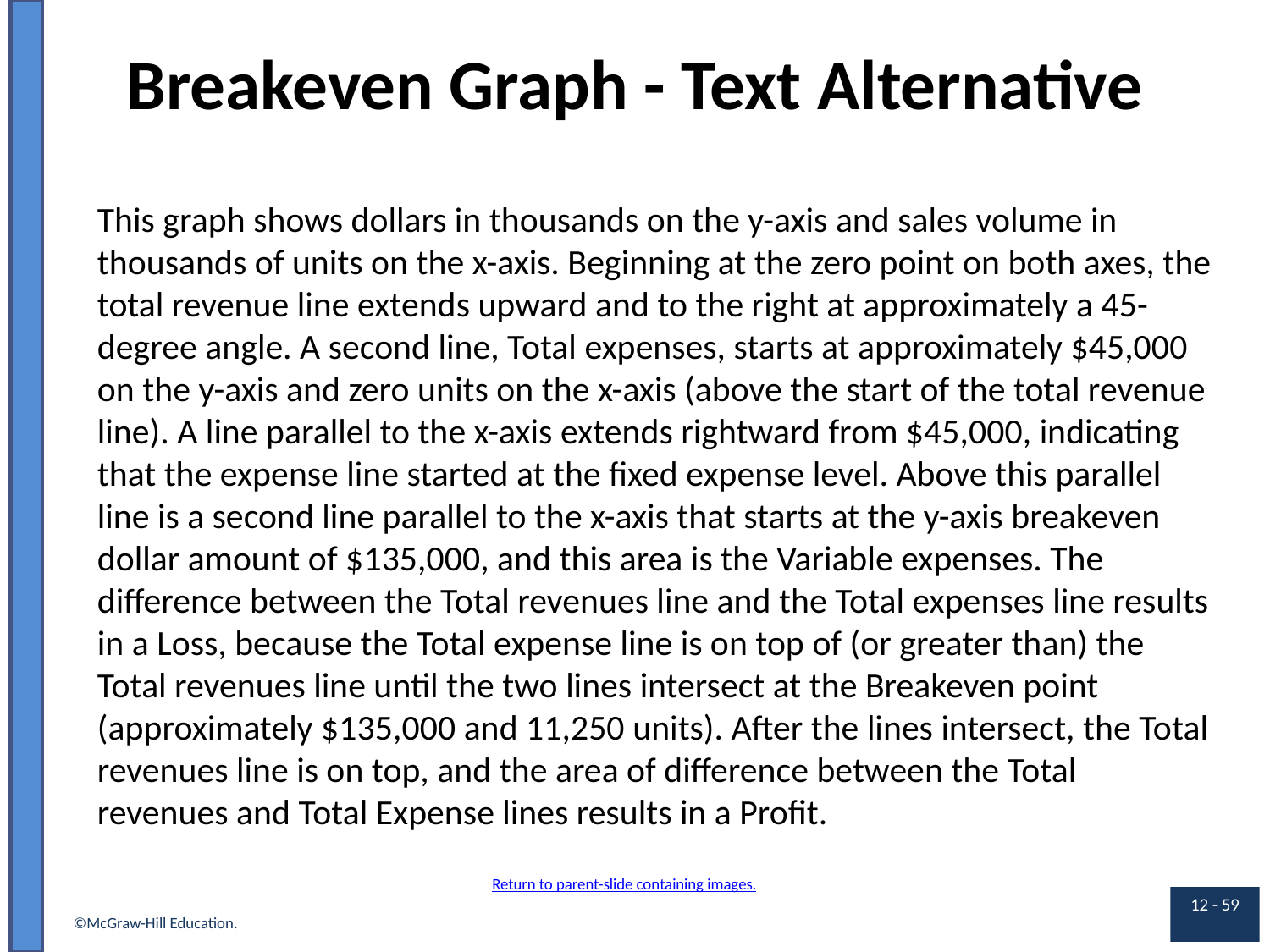

# Breakeven Graph - Text Alternative
This graph shows dollars in thousands on the y-axis and sales volume in thousands of units on the x-axis. Beginning at the zero point on both axes, the total revenue line extends upward and to the right at approximately a 45-degree angle. A second line, Total expenses, starts at approximately $45,000 on the y-axis and zero units on the x-axis (above the start of the total revenue line). A line parallel to the x-axis extends rightward from $45,000, indicating that the expense line started at the fixed expense level. Above this parallel line is a second line parallel to the x-axis that starts at the y-axis breakeven dollar amount of $135,000, and this area is the Variable expenses. The difference between the Total revenues line and the Total expenses line results in a Loss, because the Total expense line is on top of (or greater than) the Total revenues line until the two lines intersect at the Breakeven point (approximately $135,000 and 11,250 units). After the lines intersect, the Total revenues line is on top, and the area of difference between the Total revenues and Total Expense lines results in a Profit.
Return to parent-slide containing images.